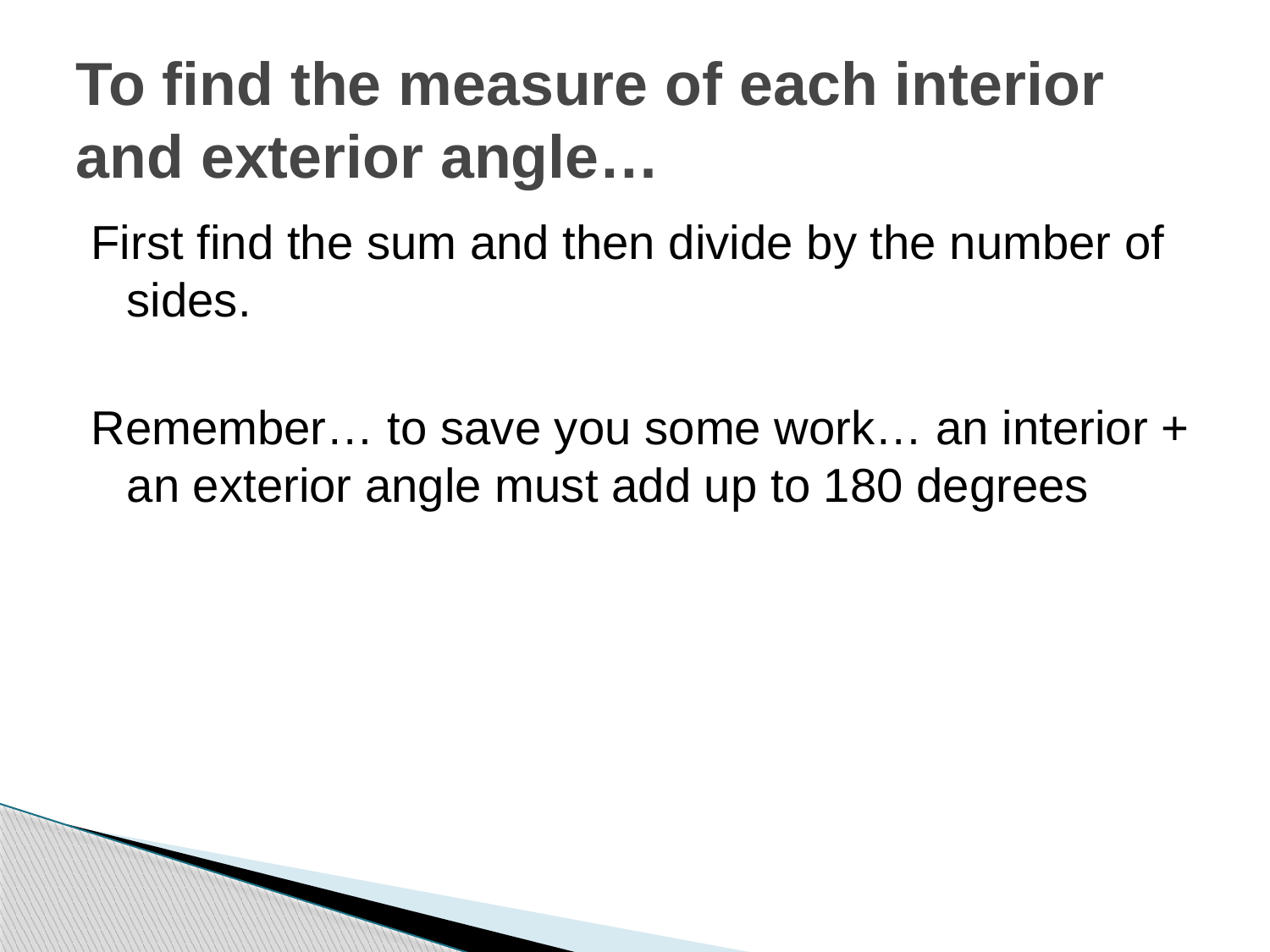

# To find the measure of each interior and exterior angle…
First find the sum and then divide by the number of sides.

Remember… to save you some work… an interior + an exterior angle must add up to 180 degrees